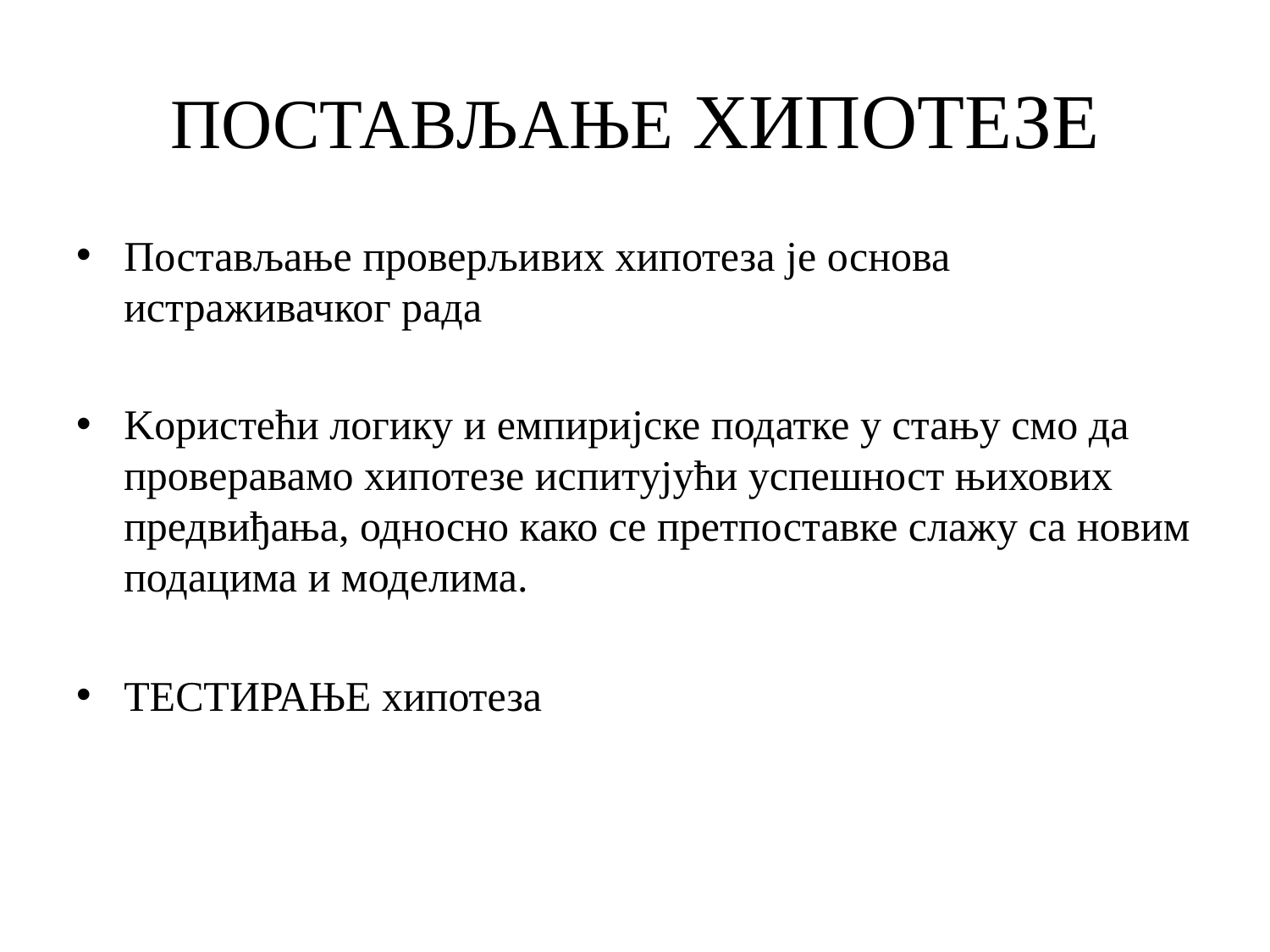

# ПОСТАВЉАЊЕ ХИПОТЕЗЕ
Постављање проверљивих хипотеза је основа истраживачког рада

Kористећи логику и емпиријске податке у стању смо да проверавамо хипотезе испитујући успешност њихових предвиђања, односно како се претпоставке слажу са новим подацима и моделима.

ТЕСТИРАЊЕ хипотеза